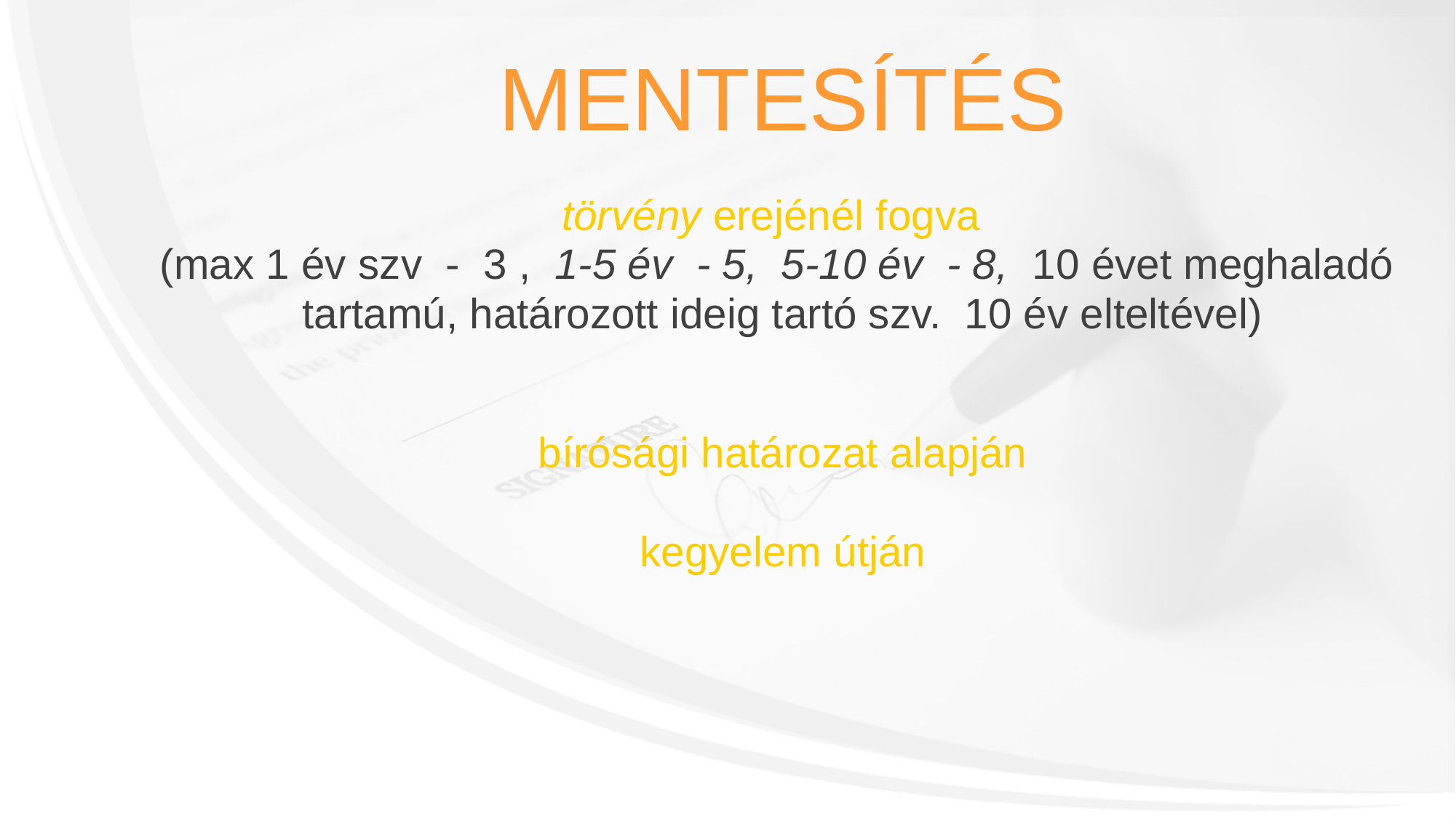

MENTESÍTÉS
törvény erejénél fogva
(max 1 év szv  -  3 ,  1-5 év  - 5,  5-10 év  - 8,  10 évet meghaladó
tartamú, határozott ideig tartó szv.  10 év elteltével)

bírósági határozat alapján

kegyelem útján